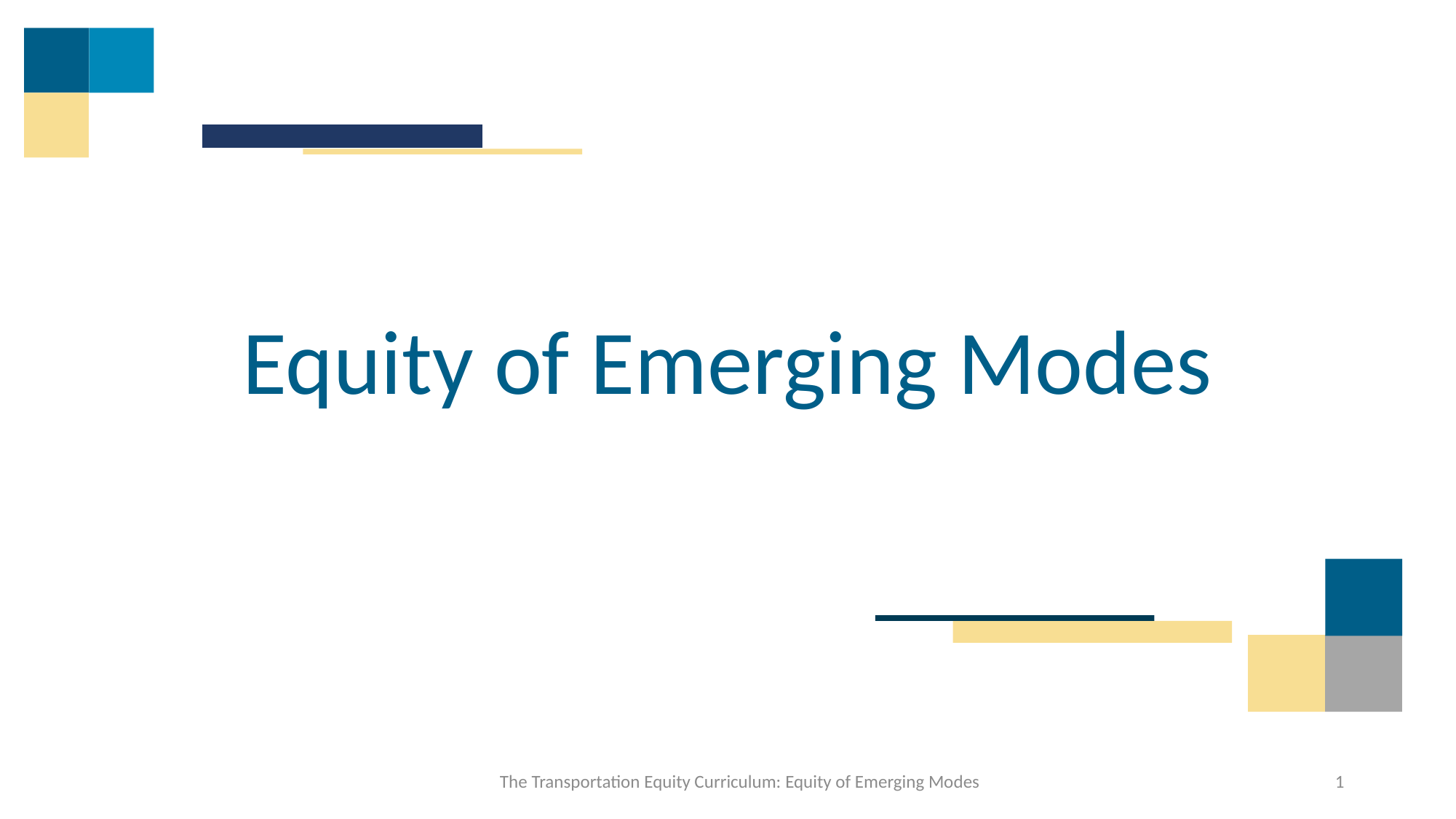

# Equity of Emerging Modes

The Transportation Equity Curriculum: Equity of Emerging Modes
1